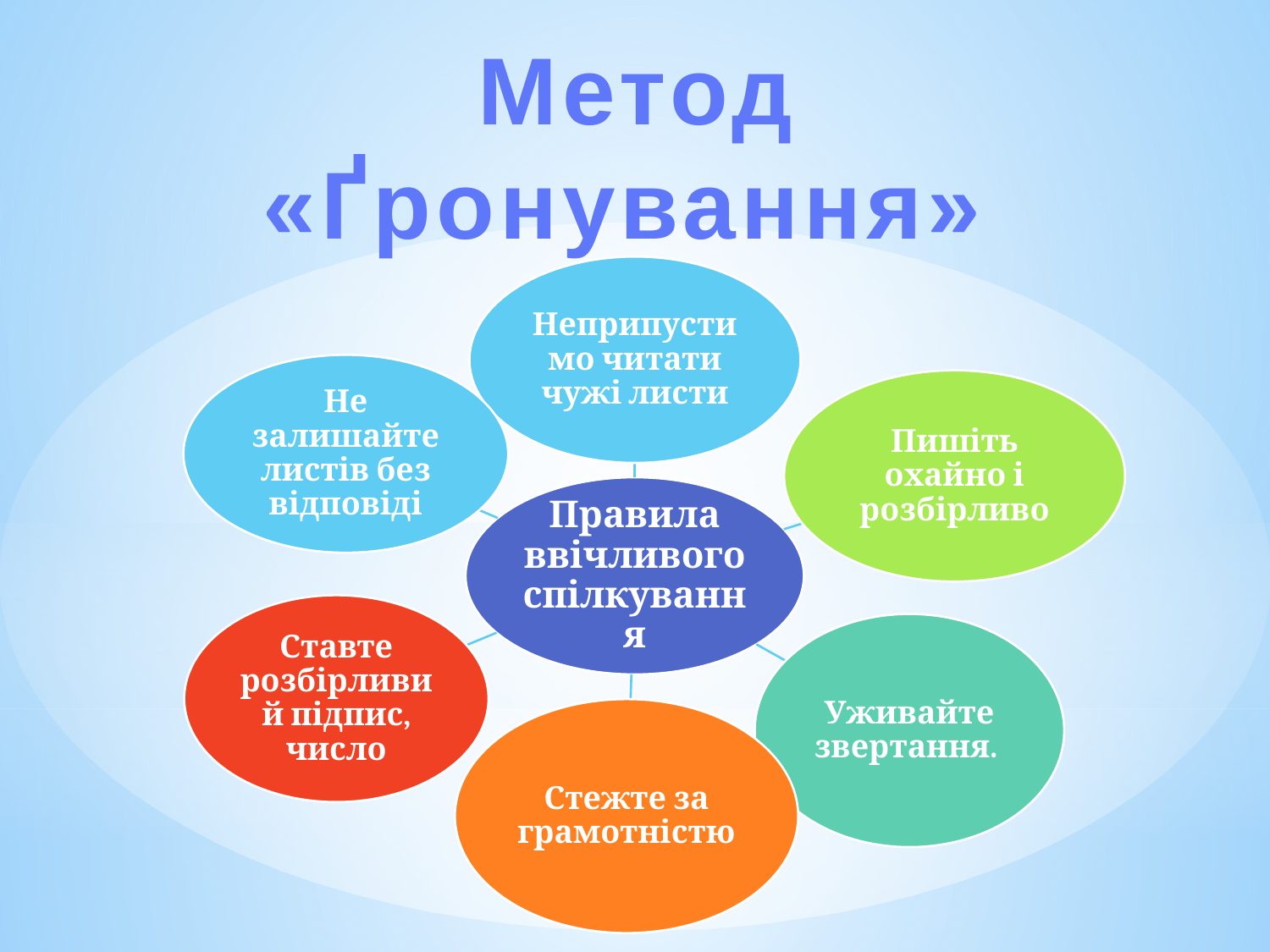

Метод «Ґронування»
Правила ввічливого спілкування

Неприпустимо читати чужі листи

Пишіть охайно і розбірливо

Уживайте звертання.

Стежте за грамотністю

Ставте розбірливий підпис, число

Не залишайте листів без відповіді